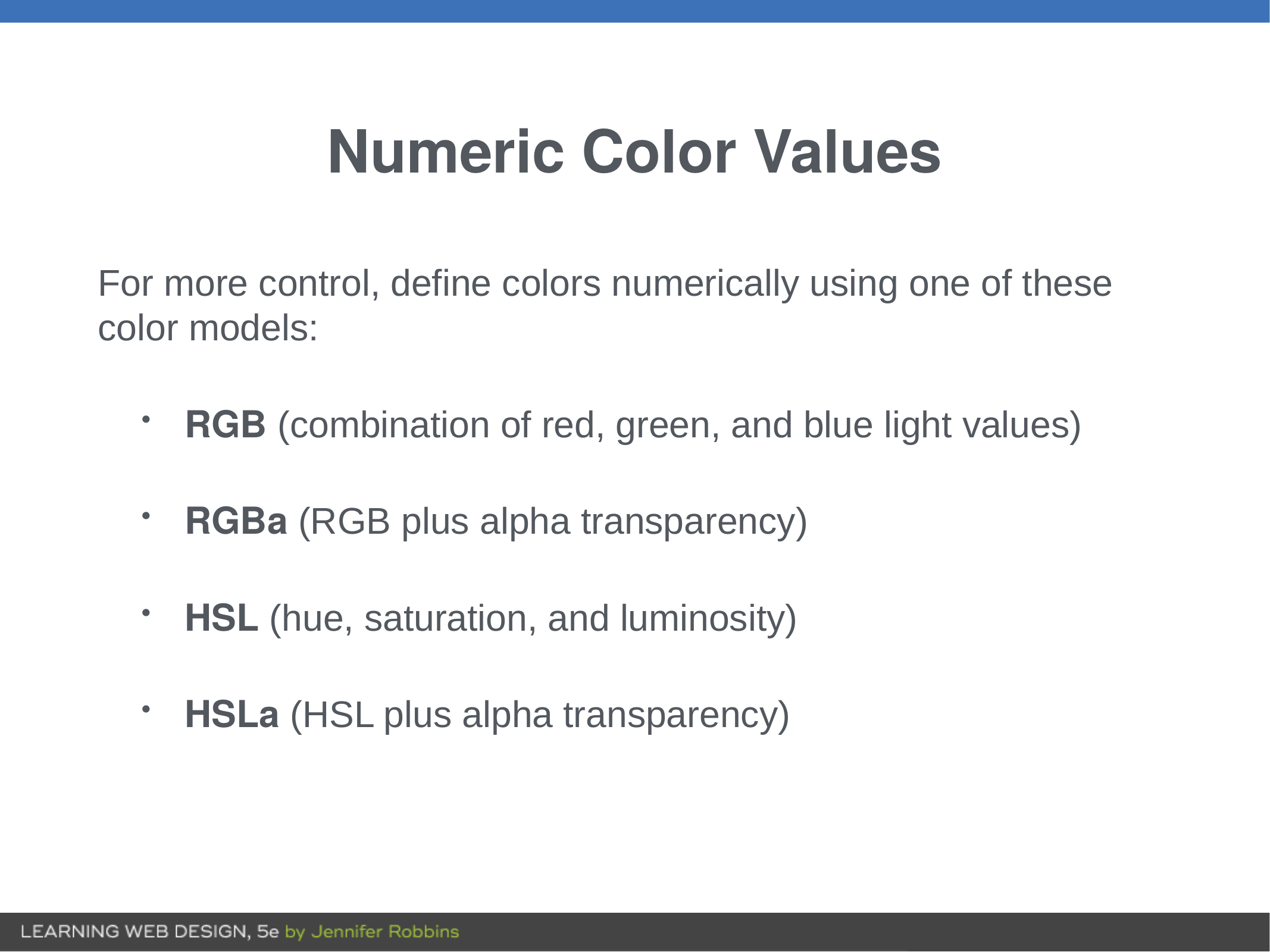

# Numeric Color Values
For more control, define colors numerically using one of these color models:
RGB (combination of red, green, and blue light values)
RGBa (RGB plus alpha transparency)
HSL (hue, saturation, and luminosity)
HSLa (HSL plus alpha transparency)